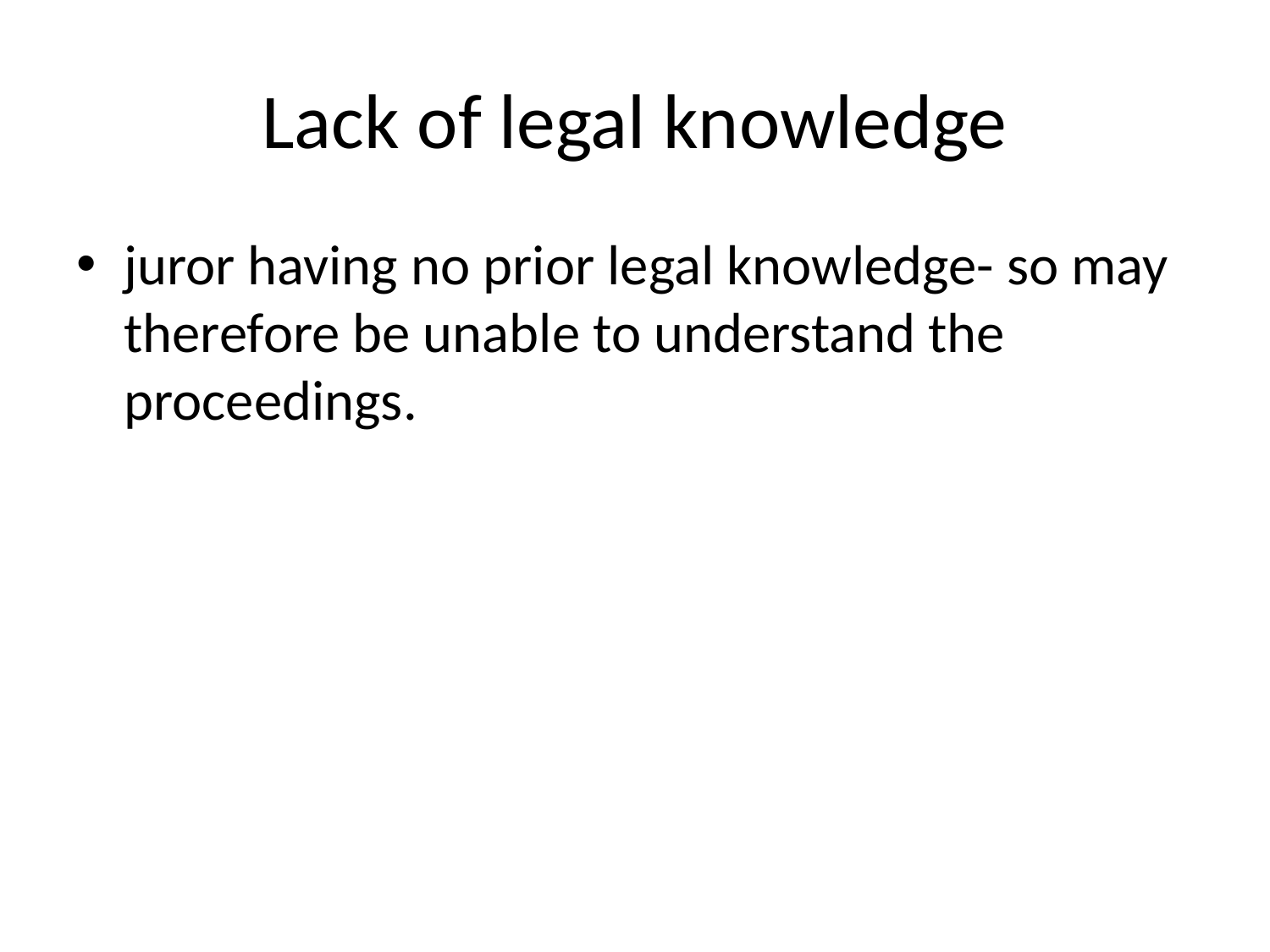

# Lack of legal knowledge
juror having no prior legal knowledge- so may therefore be unable to understand the proceedings.